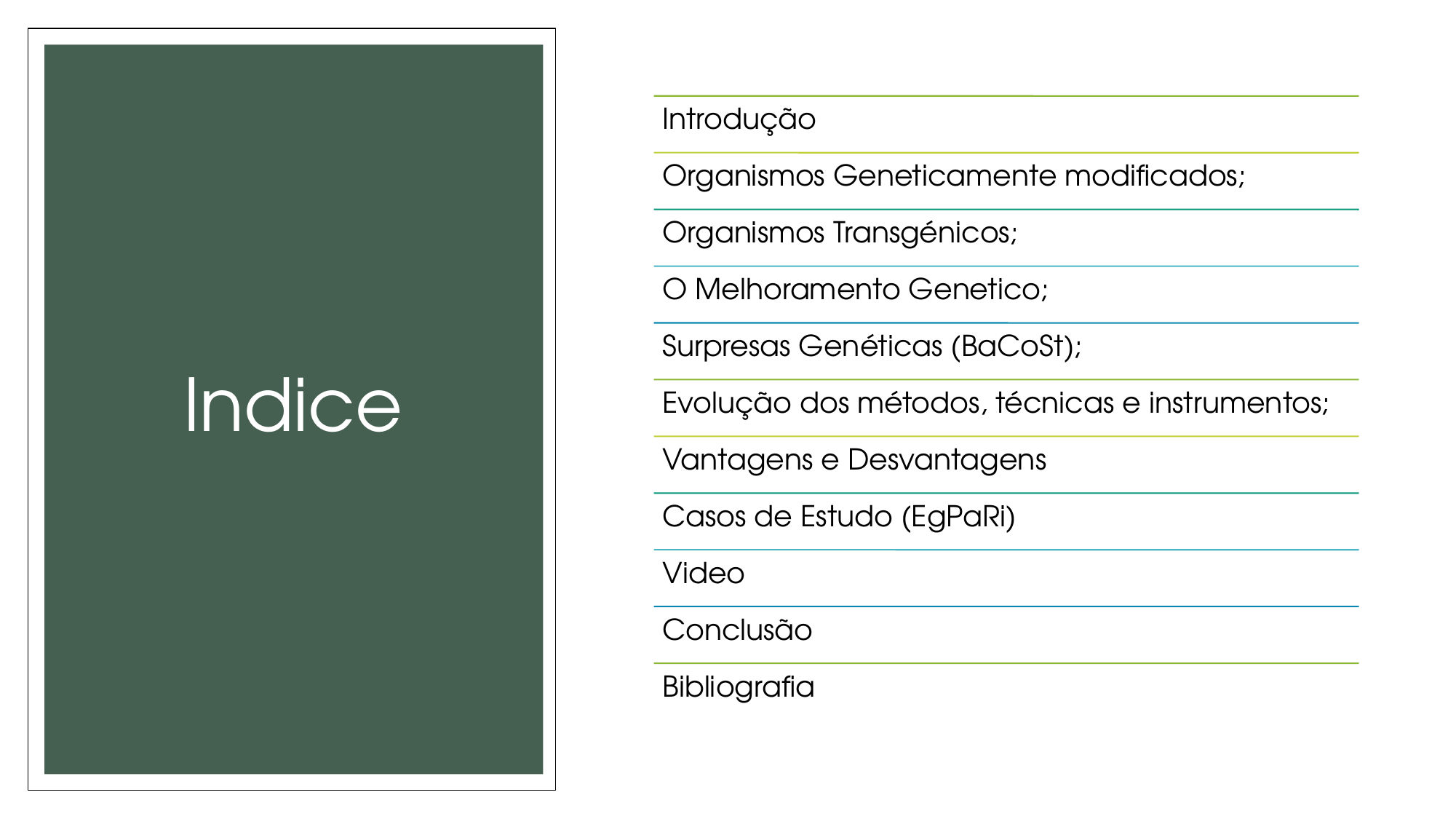

# Indice
Introdução
Organismos Geneticamente modificados;
Organismos Transgénicos;
O Melhoramento Genetico;
Surpresas Genéticas (BaCoSt);
Evolução dos métodos, técnicas e instrumentos;
Vantagens e Desvantagens
Casos de Estudo (EgPaRi)
Video
Conclusão
Bibliografia